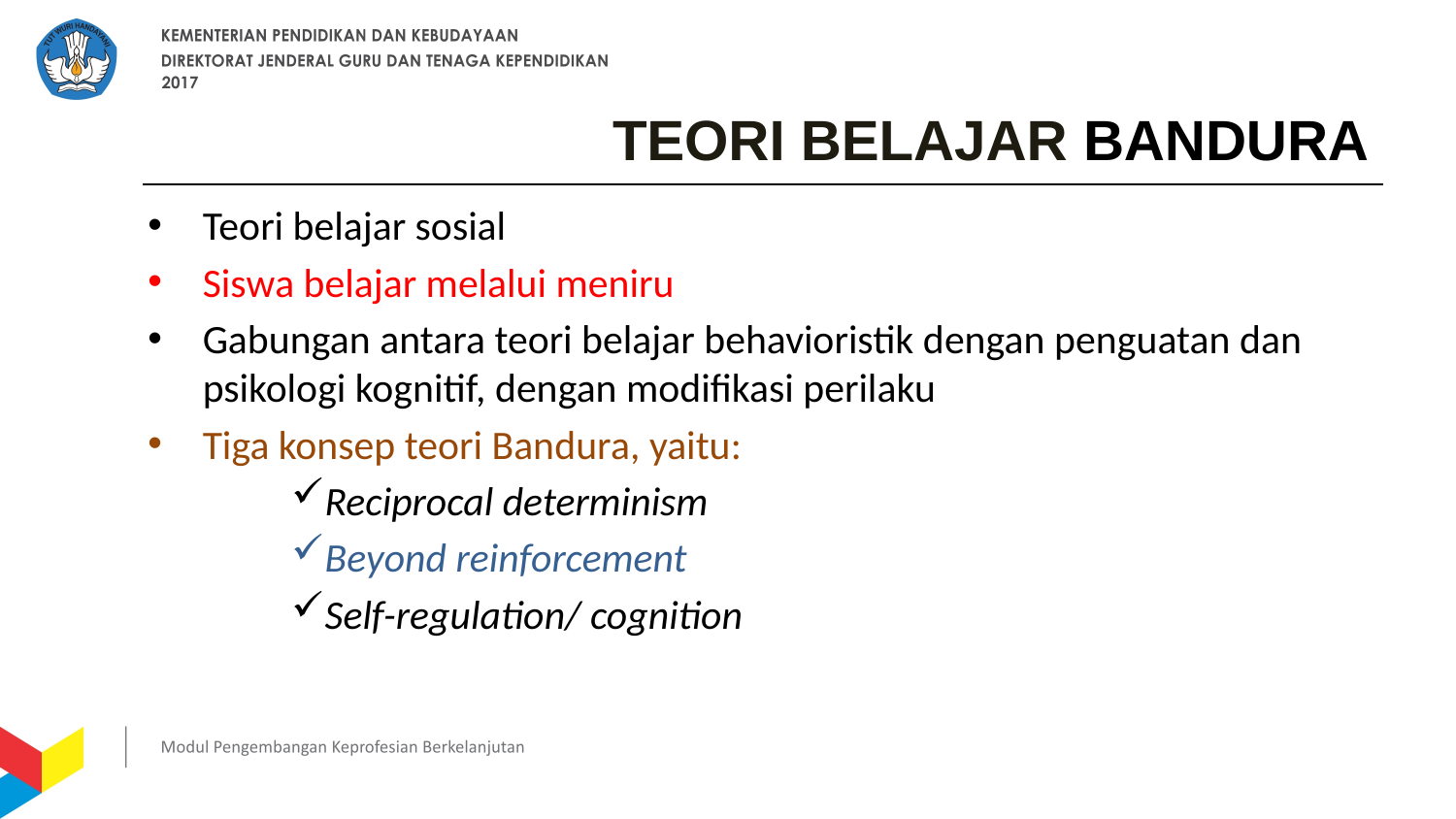

# TEORI BELAJAR BANDURA
Teori belajar sosial
Siswa belajar melalui meniru
Gabungan antara teori belajar behavioristik dengan penguatan dan psikologi kognitif, dengan modifikasi perilaku
Tiga konsep teori Bandura, yaitu:
Reciprocal determinism
Beyond reinforcement
Self-regulation/ cognition